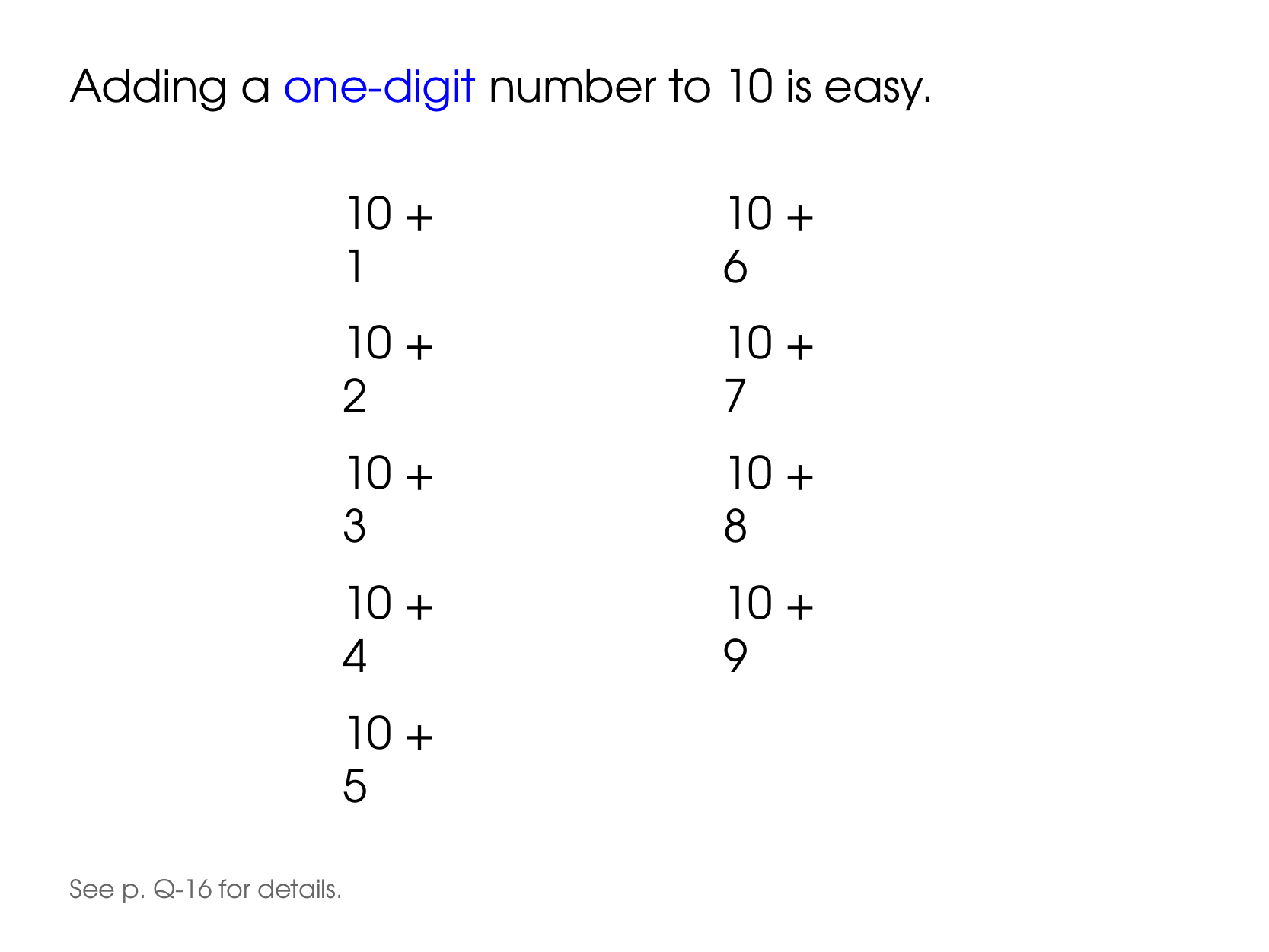

Adding a one-digit number to 10 is easy.
10 + 1
10 + 6
10 + 2
10 + 7
10 + 3
10 + 8
10 + 4
10 + 9
10 + 5
See p. Q-16 for details.